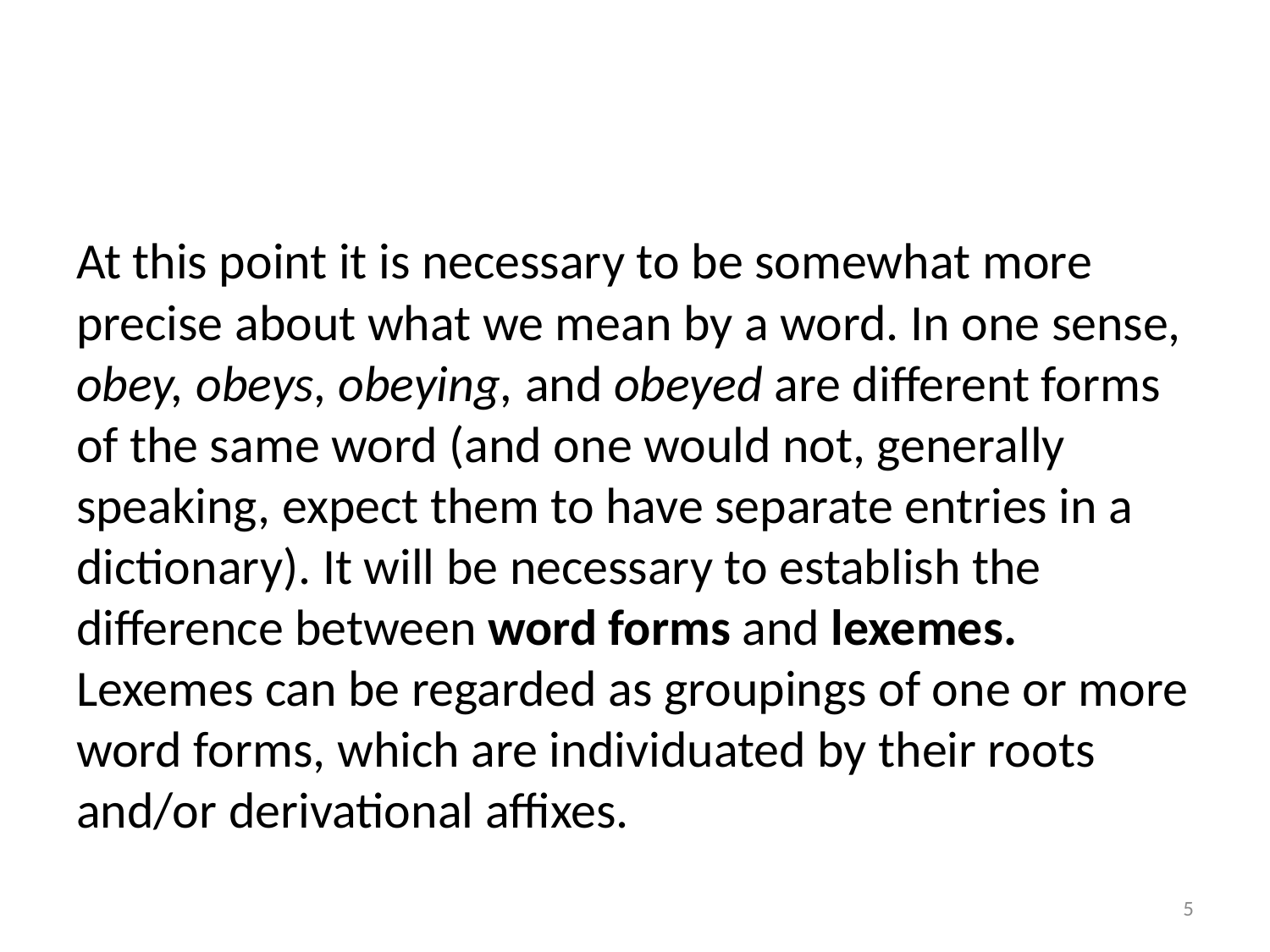

At this point it is necessary to be somewhat more precise about what we mean by a word. In one sense, obey, obeys, obeying, and obeyed are different forms of the same word (and one would not, generally speaking, expect them to have separate entries in a dictionary). It will be necessary to establish the difference between word forms and lexemes. Lexemes can be regarded as groupings of one or more word forms, which are individuated by their roots and/or derivational affixes.
5